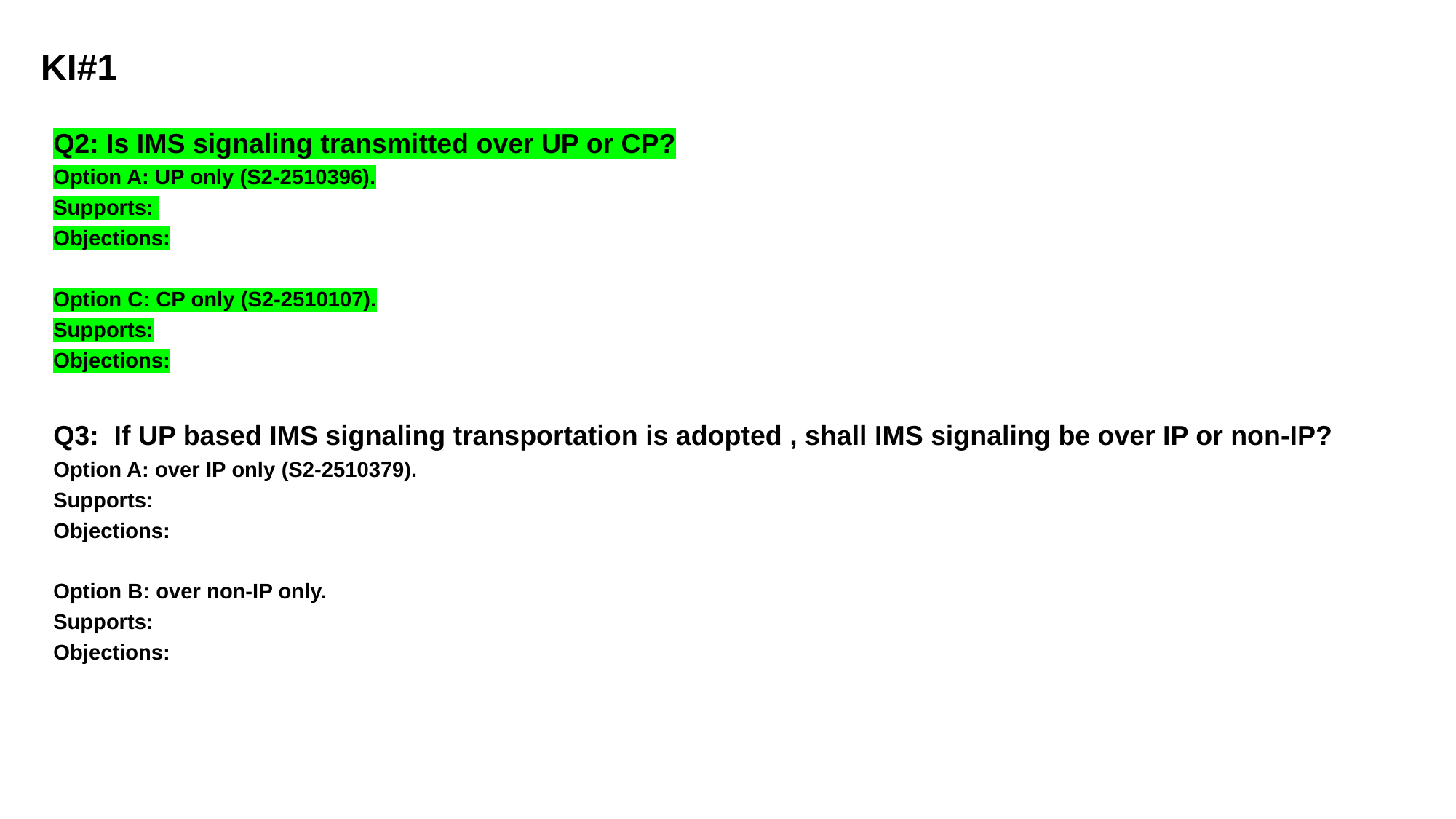

KI#1
Q2: Is IMS signaling transmitted over UP or CP?
Option A: UP only (S2-2510396).
Supports:
Objections:

Option C: CP only (S2-2510107).
Supports:
Objections:

Q3:  If UP based IMS signaling transportation is adopted , shall IMS signaling be over IP or non-IP?
Option A: over IP only (S2-2510379).
Supports:
Objections:

Option B: over non-IP only.
Supports:
Objections: